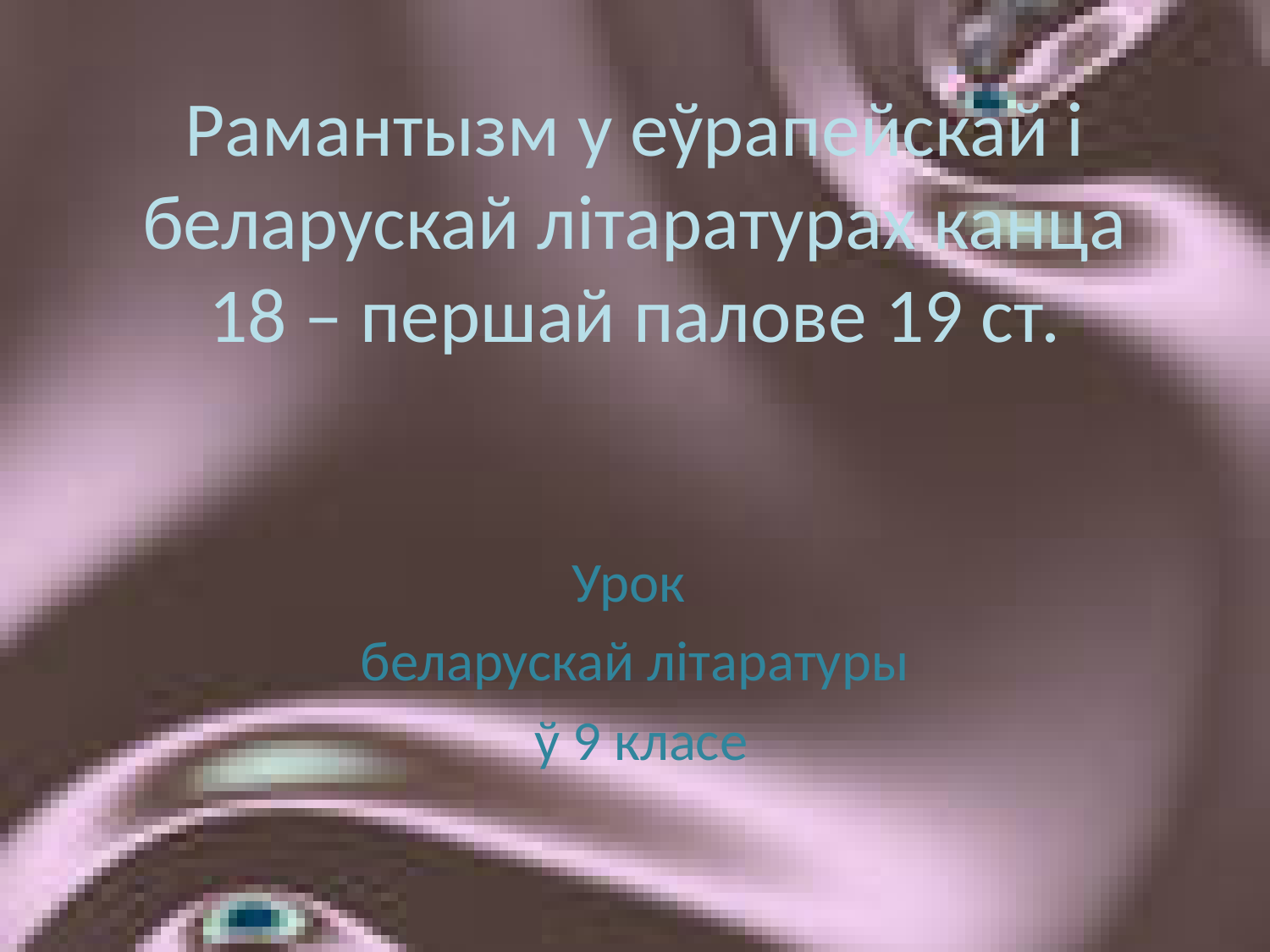

# Рамантызм у еўрапейскай і беларускай літаратурах канца 18 – першай палове 19 ст.
Урок
беларускай літаратуры
 ў 9 класе